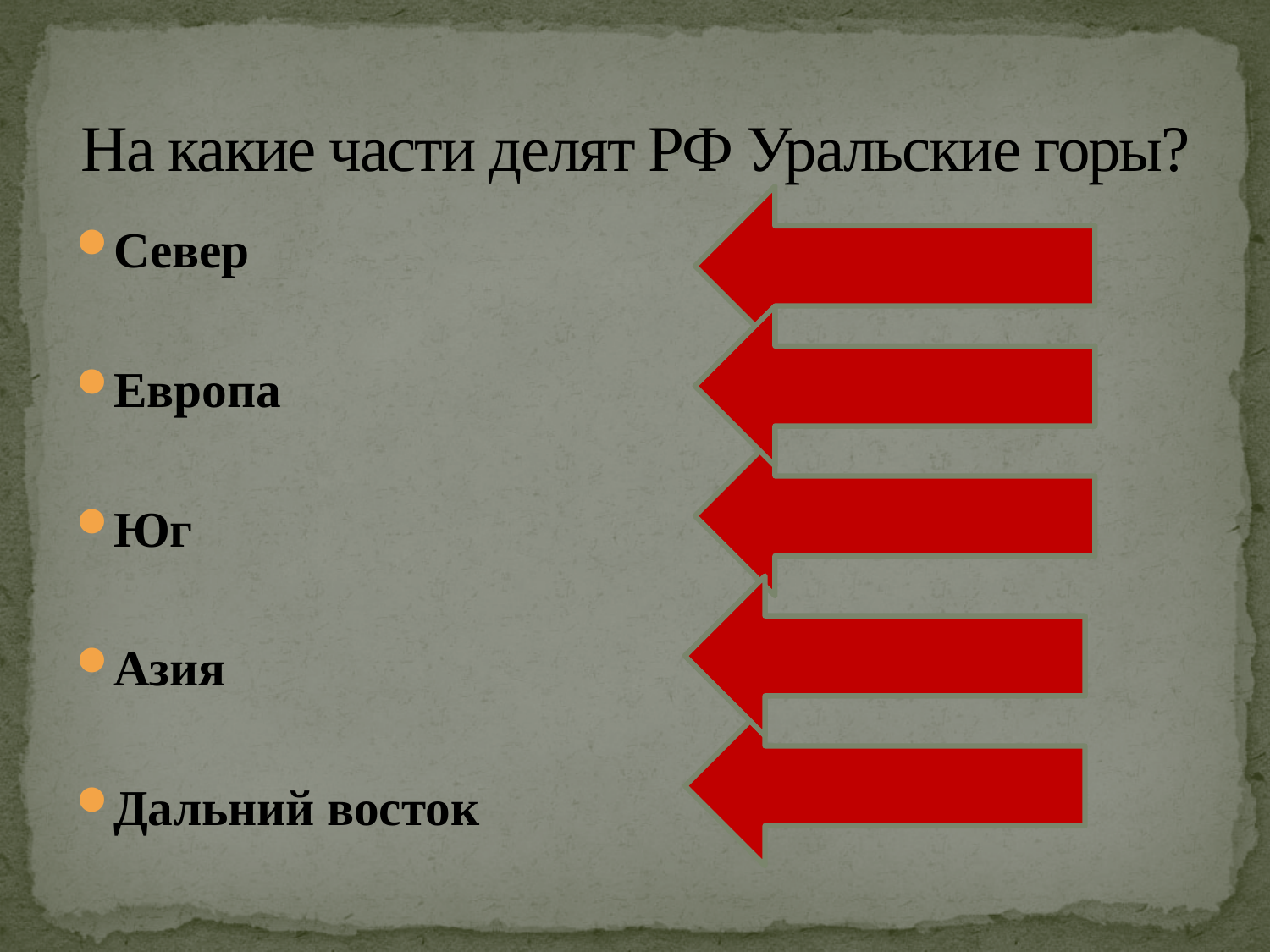

# На какие части делят РФ Уральские горы?

Север

Европа

Юг

Азия

Дальний восток